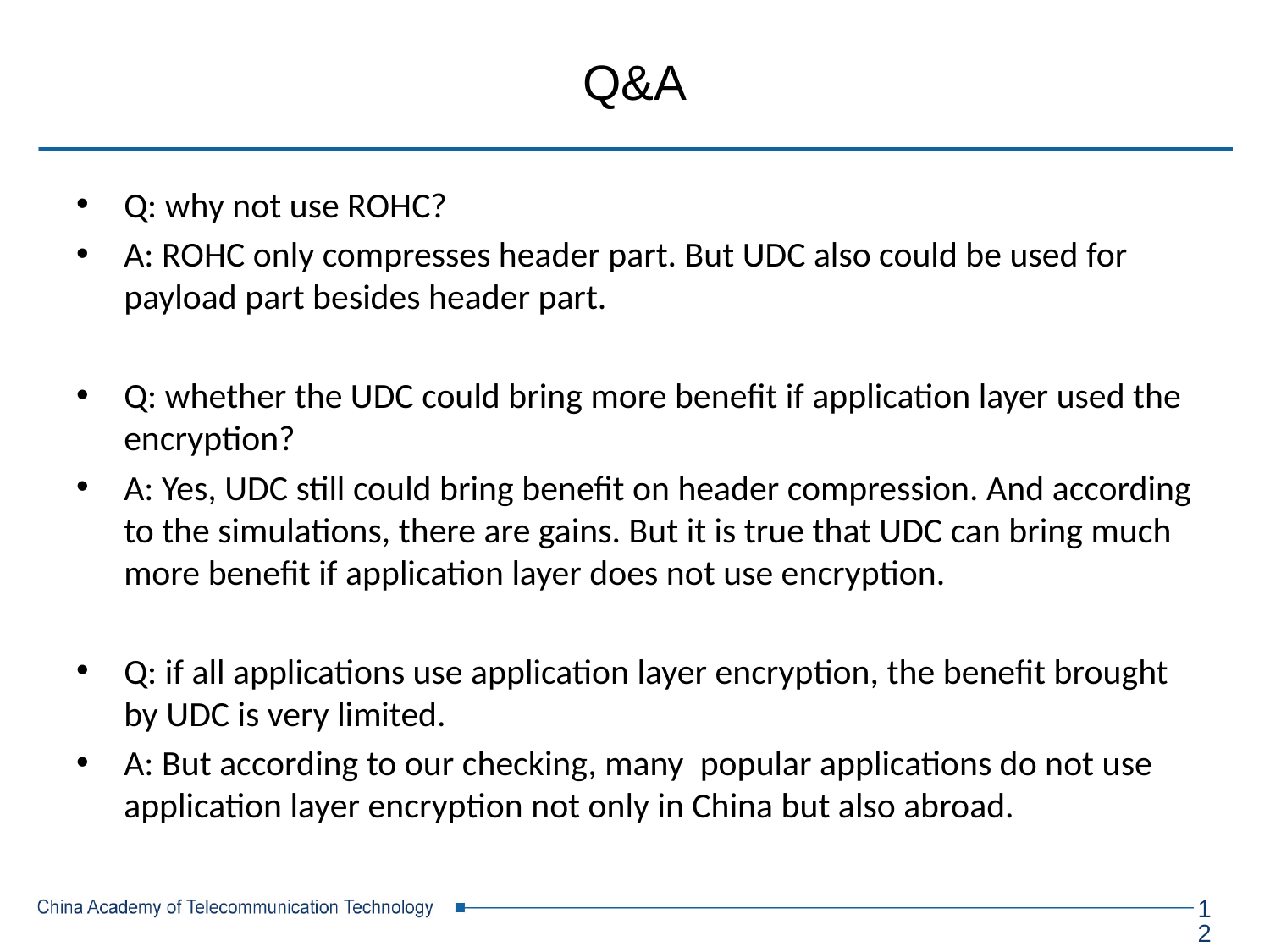

# Q&A
Q: why not use ROHC?
A: ROHC only compresses header part. But UDC also could be used for payload part besides header part.

Q: whether the UDC could bring more benefit if application layer used the encryption?
A: Yes, UDC still could bring benefit on header compression. And according to the simulations, there are gains. But it is true that UDC can bring much more benefit if application layer does not use encryption.

Q: if all applications use application layer encryption, the benefit brought by UDC is very limited.
A: But according to our checking, many  popular applications do not use application layer encryption not only in China but also abroad.

12